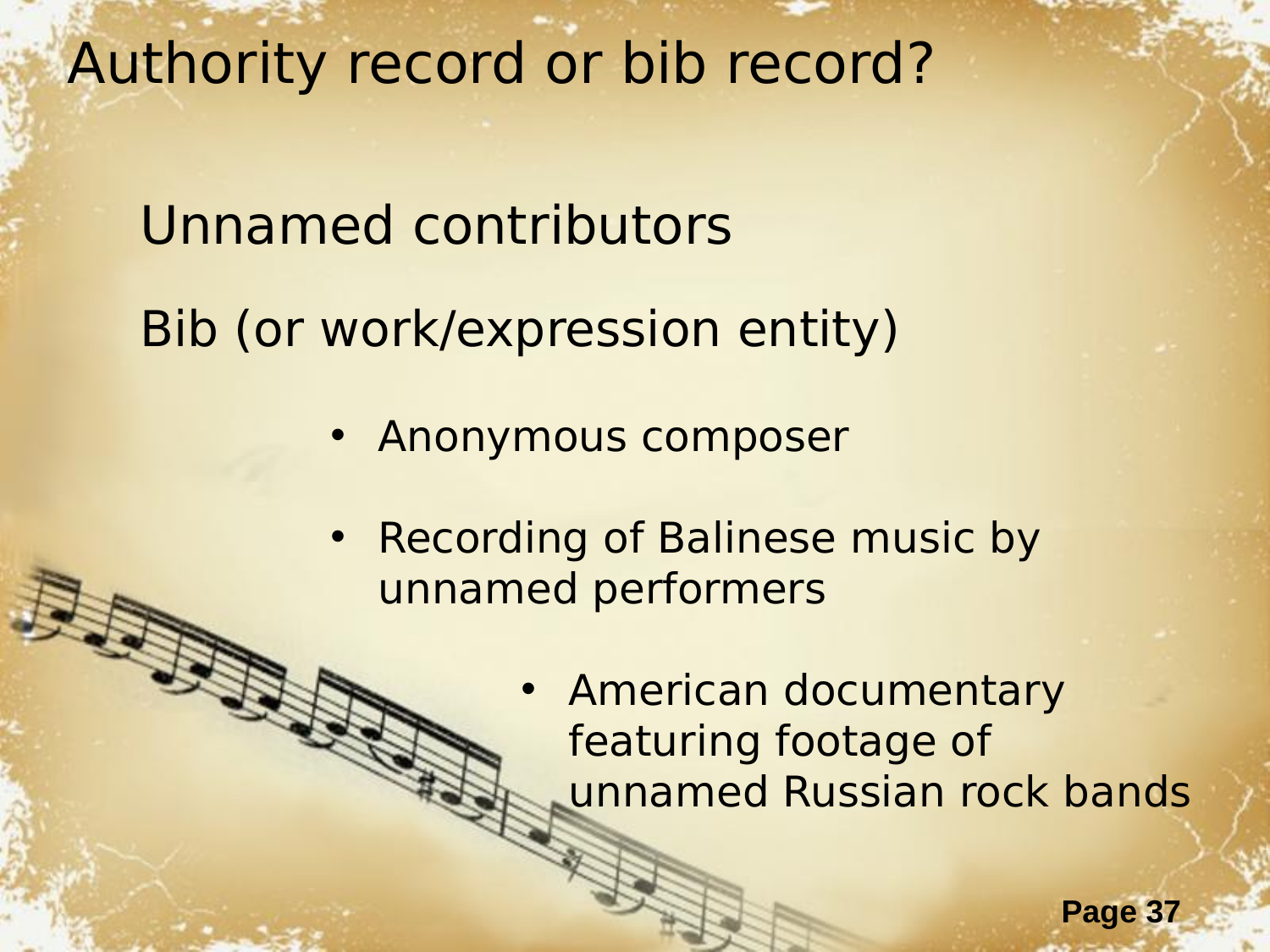

Authority record or bib record?
Unnamed contributors

Bib (or work/expression entity)

Anonymous composer

Recording of Balinese music by unnamed performers

American documentary featuring footage of unnamed Russian rock bands